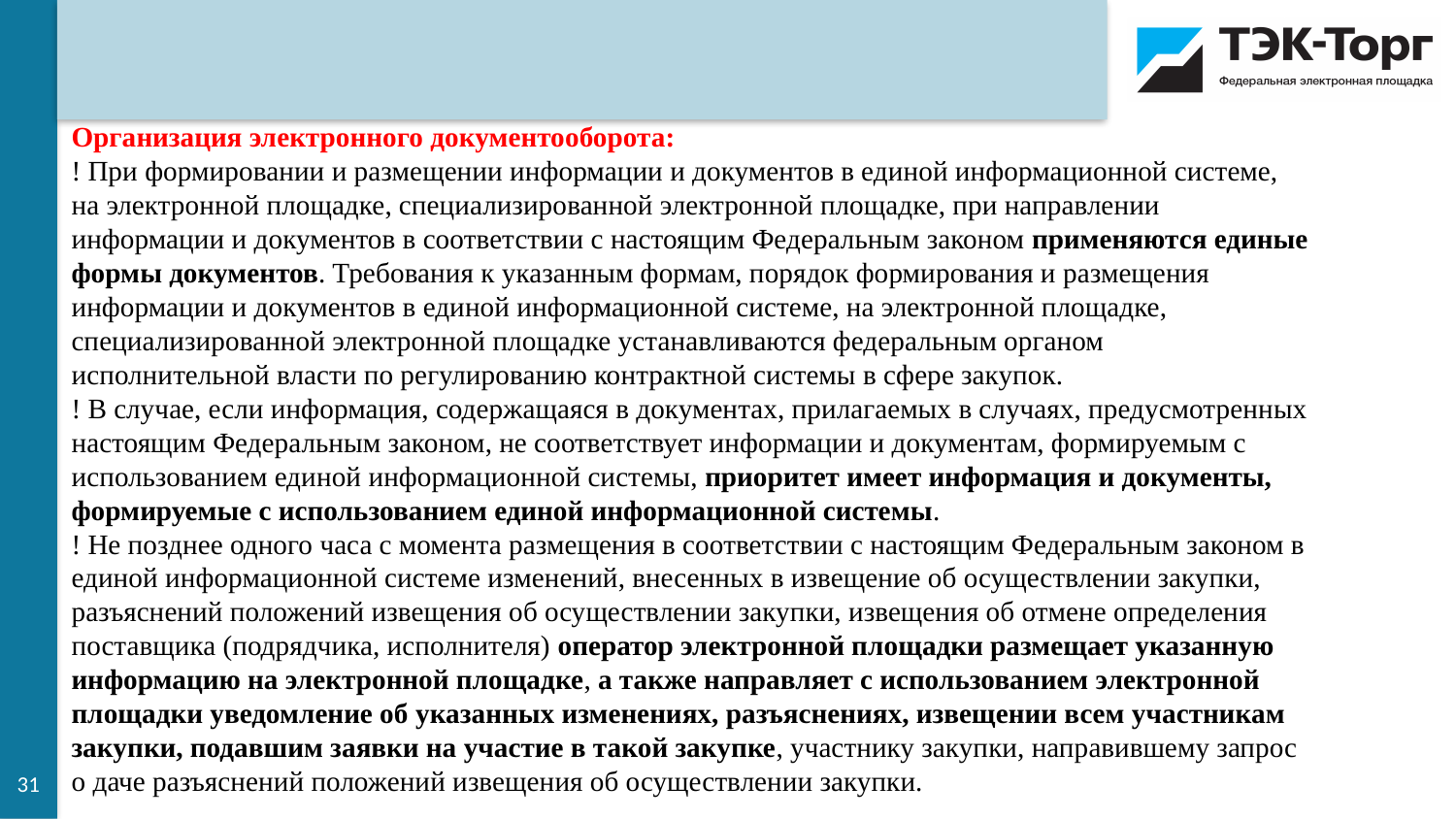

Организация электронного документооборота:
! При формировании и размещении информации и документов в единой информационной системе, на электронной площадке, специализированной электронной площадке, при направлении информации и документов в соответствии с настоящим Федеральным законом применяются единые формы документов. Требования к указанным формам, порядок формирования и размещения информации и документов в единой информационной системе, на электронной площадке, специализированной электронной площадке устанавливаются федеральным органом исполнительной власти по регулированию контрактной системы в сфере закупок.
! В случае, если информация, содержащаяся в документах, прилагаемых в случаях, предусмотренных настоящим Федеральным законом, не соответствует информации и документам, формируемым с использованием единой информационной системы, приоритет имеет информация и документы, формируемые с использованием единой информационной системы.
! Не позднее одного часа с момента размещения в соответствии с настоящим Федеральным законом в единой информационной системе изменений, внесенных в извещение об осуществлении закупки, разъяснений положений извещения об осуществлении закупки, извещения об отмене определения поставщика (подрядчика, исполнителя) оператор электронной площадки размещает указанную информацию на электронной площадке, а также направляет с использованием электронной площадки уведомление об указанных изменениях, разъяснениях, извещении всем участникам закупки, подавшим заявки на участие в такой закупке, участнику закупки, направившему запрос о даче разъяснений положений извещения об осуществлении закупки.
31